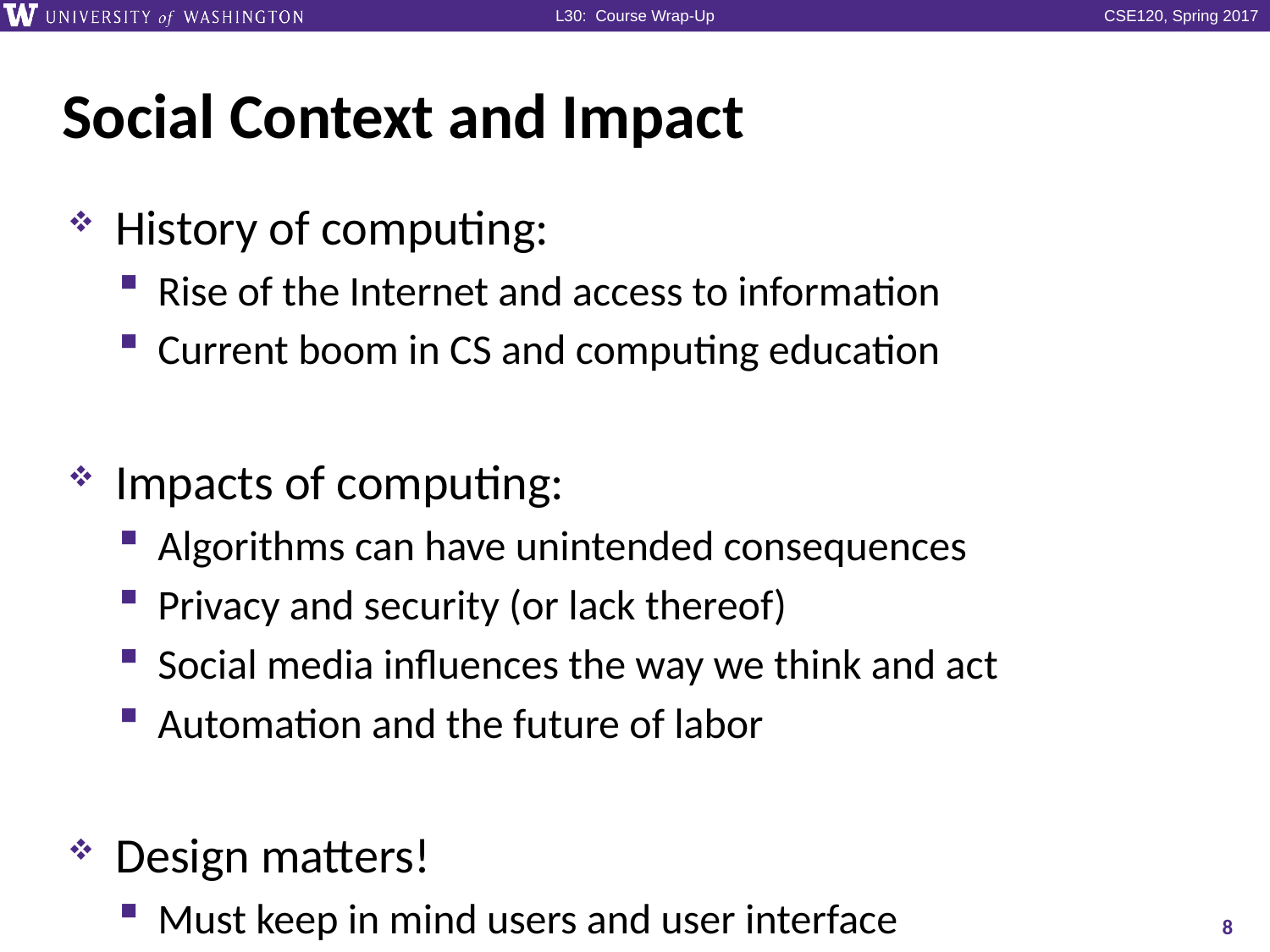

# Social Context and Impact
History of computing:
Rise of the Internet and access to information
Current boom in CS and computing education

Impacts of computing:
Algorithms can have unintended consequences
Privacy and security (or lack thereof)
Social media influences the way we think and act
Automation and the future of labor

Design matters!
Must keep in mind users and user interface
8